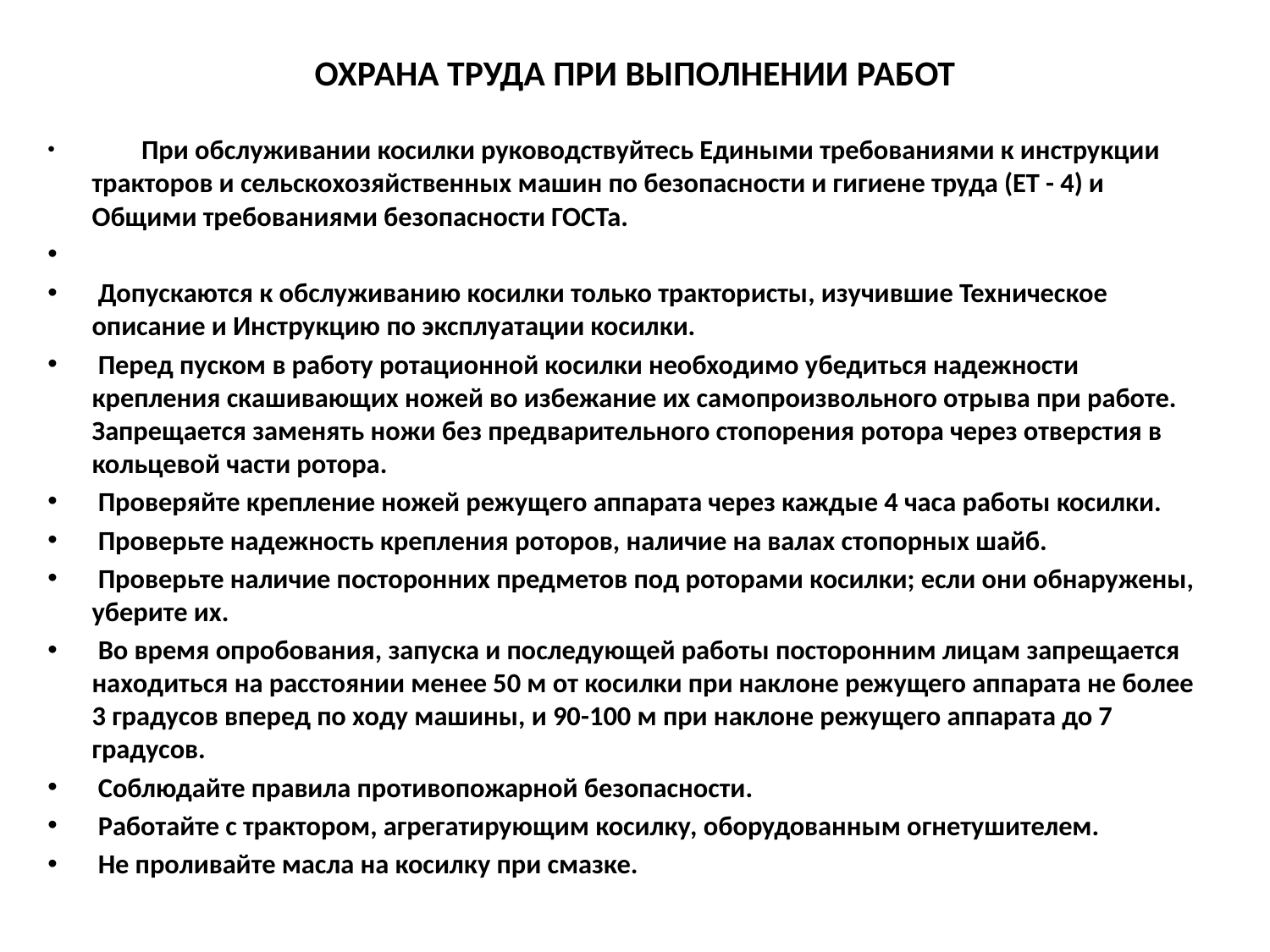

# ОХРАНА ТРУДА ПРИ ВЫПОЛНЕНИИ РАБОТ
          При обслуживании косилки руководствуйтесь Едиными требованиями к инструкции тракторов и сельскохозяйственных машин по безопасности и гигиене труда (ЕТ - 4) и Общими требованиями безопасности ГОСТа.

 Допускаются к обслуживанию косилки только трактористы, изучившие Техническое описание и Инструкцию по эксплуатации косилки.
 Перед пуском в работу ротационной косилки необходимо убедиться надежности крепления скашивающих ножей во избежание их самопроизвольного отрыва при работе. Запрещается заменять ножи без предварительного стопорения ротора через отверстия в кольцевой части ротора.
 Проверяйте крепление ножей режущего аппарата через каждые 4 часа работы косилки.
 Проверьте надежность крепления роторов, наличие на валах стопорных шайб.
 Проверьте наличие посторонних предметов под роторами косилки; если они обнаружены, уберите их.
 Во время опробования, запуска и последующей работы посторонним лицам запрещается находиться на расстоянии менее 50 м от косилки при наклоне режущего аппарата не более 3 градусов вперед по ходу машины, и 90-100 м при наклоне режущего аппарата до 7 градусов.
 Соблюдайте правила противопожарной безопасности.
 Работайте с трактором, агрегатирующим косилку, оборудованным огнетушителем.
 Не проливайте масла на косилку при смазке.